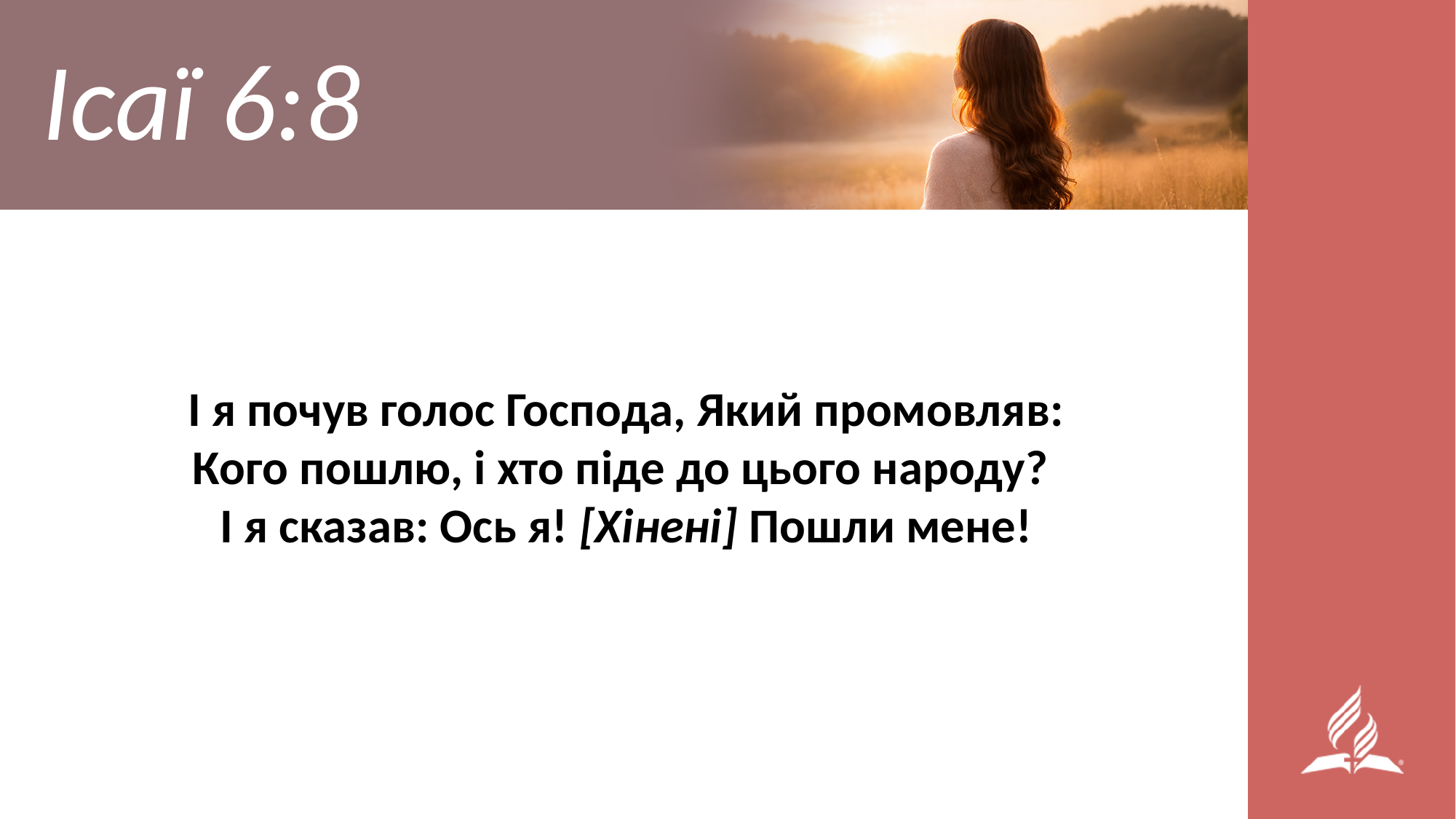

# Ісаї 6:8

І я почув голос Господа, Який промовляв:
Кого пошлю, і хто піде до цього народу?
 І я сказав: Ось я! [Хінені] Пошли мене!